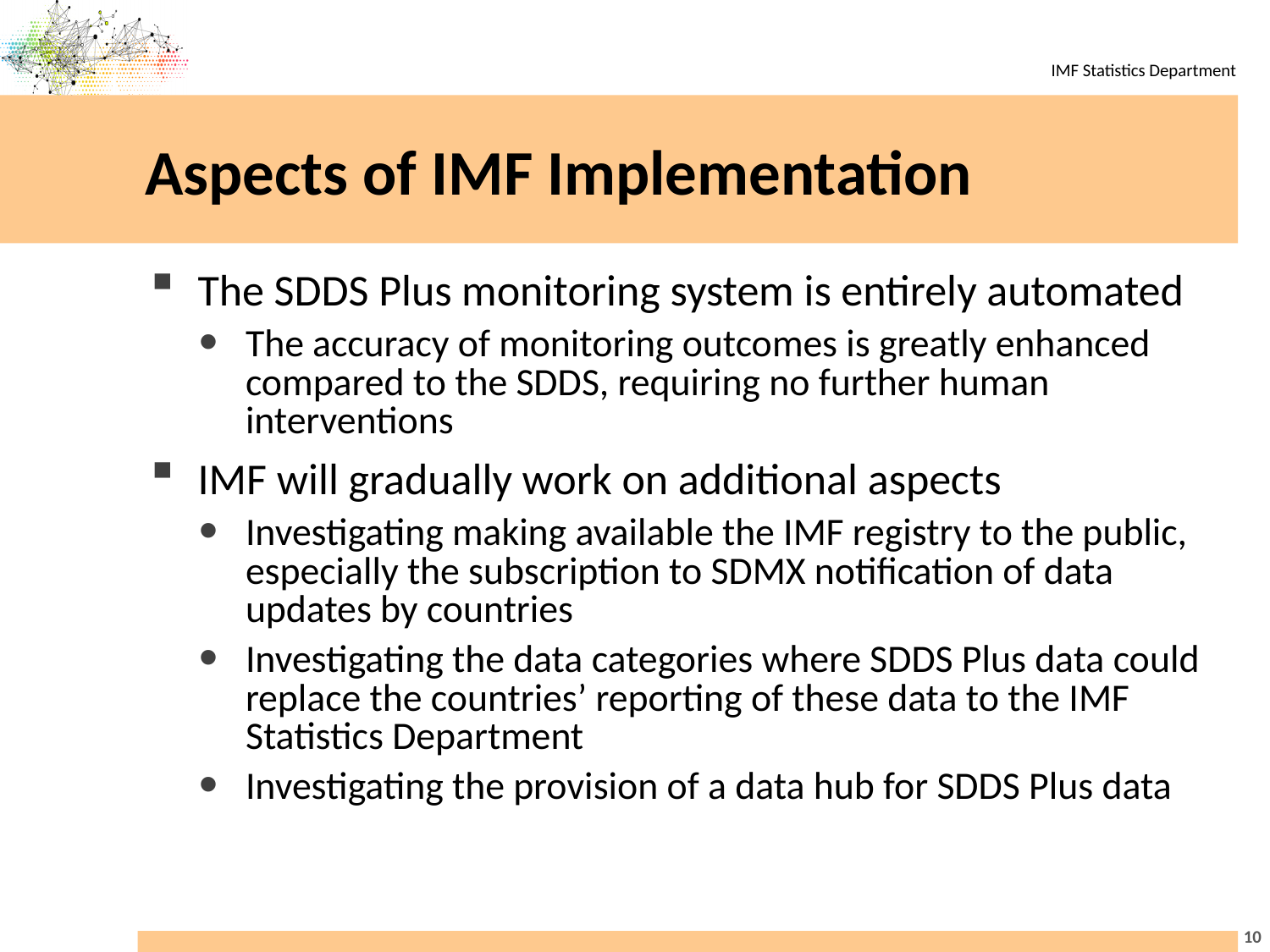

# Aspects of IMF Implementation
The SDDS Plus monitoring system is entirely automated
The accuracy of monitoring outcomes is greatly enhanced compared to the SDDS, requiring no further human interventions
IMF will gradually work on additional aspects
Investigating making available the IMF registry to the public, especially the subscription to SDMX notification of data updates by countries
Investigating the data categories where SDDS Plus data could replace the countries’ reporting of these data to the IMF Statistics Department
Investigating the provision of a data hub for SDDS Plus data
10